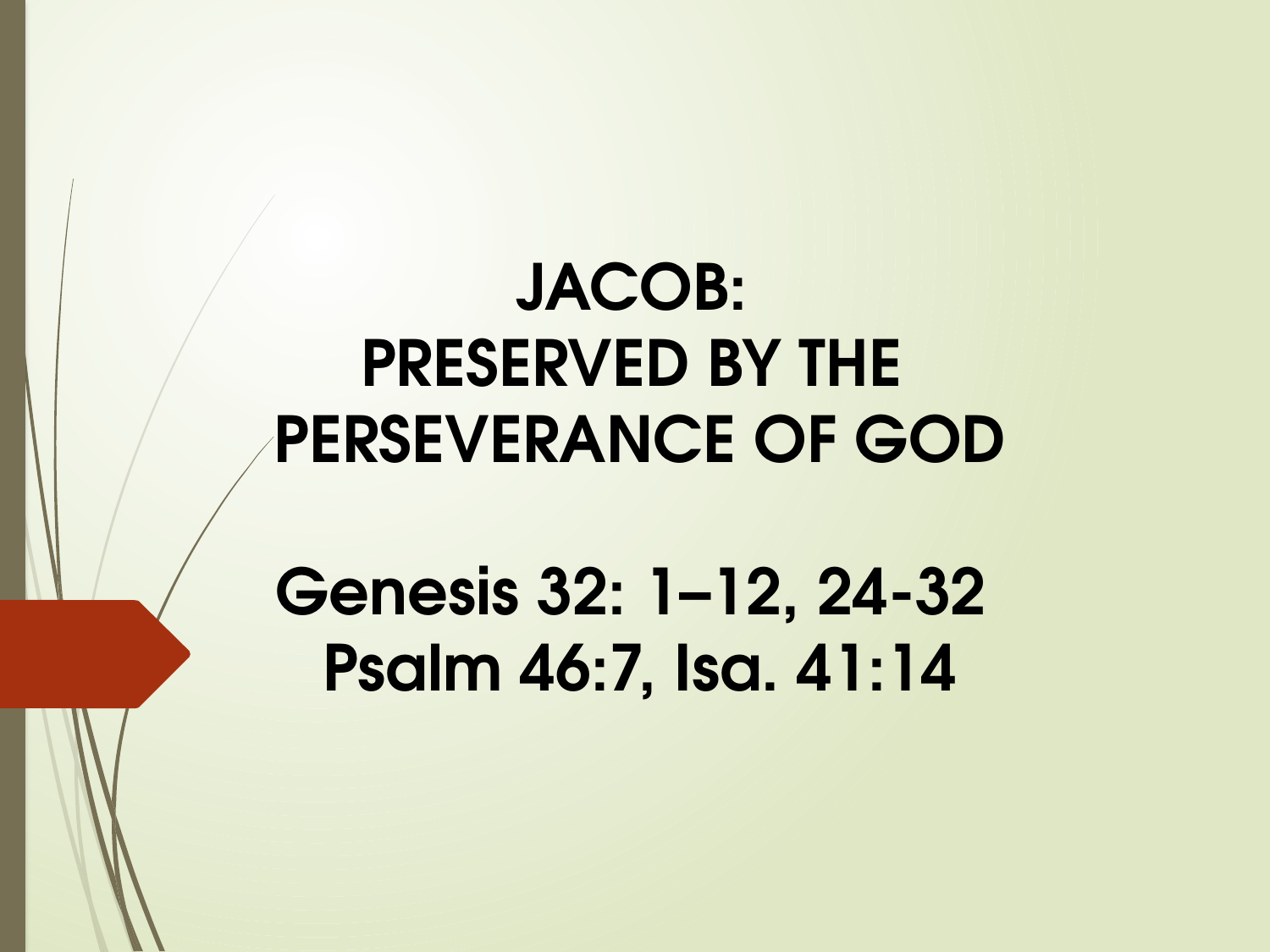

JACOB:
PRESERVED BY THE
PERSEVERANCE OF GOD

Genesis 32: 1–12, 24-32
Psalm 46:7, Isa. 41:14